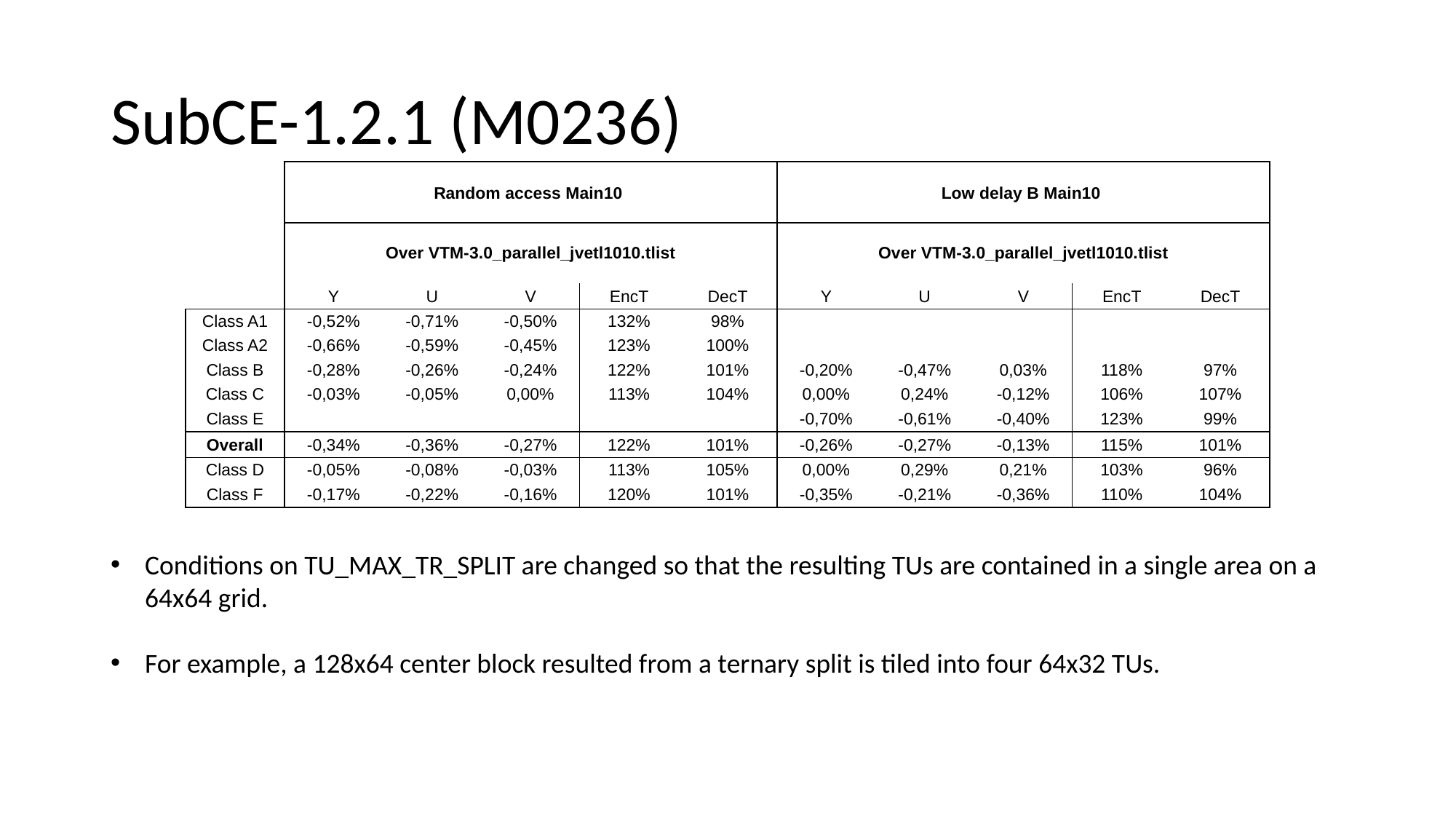

# SubCE-1.2.1 (M0236)
|  | Random access Main10 |  |  |  |  | Low delay B Main10 |  |  |  |  |
| --- | --- | --- | --- | --- | --- | --- | --- | --- | --- | --- |
|  | Over VTM-3.0\_parallel\_jvetl1010.tlist |  |  |  |  | Over VTM-3.0\_parallel\_jvetl1010.tlist |  |  |  |  |
|  | Y | U | V | EncT | DecT | Y | U | V | EncT | DecT |
| Class A1 | -0,52% | -0,71% | -0,50% | 132% | 98% |  |  |  |  |  |
| Class A2 | -0,66% | -0,59% | -0,45% | 123% | 100% |  |  |  |  |  |
| Class B | -0,28% | -0,26% | -0,24% | 122% | 101% | -0,20% | -0,47% | 0,03% | 118% | 97% |
| Class C | -0,03% | -0,05% | 0,00% | 113% | 104% | 0,00% | 0,24% | -0,12% | 106% | 107% |
| Class E |  |  |  |  |  | -0,70% | -0,61% | -0,40% | 123% | 99% |
| Overall | -0,34% | -0,36% | -0,27% | 122% | 101% | -0,26% | -0,27% | -0,13% | 115% | 101% |
| Class D | -0,05% | -0,08% | -0,03% | 113% | 105% | 0,00% | 0,29% | 0,21% | 103% | 96% |
| Class F | -0,17% | -0,22% | -0,16% | 120% | 101% | -0,35% | -0,21% | -0,36% | 110% | 104% |

Conditions on TU_MAX_TR_SPLIT are changed so that the resulting TUs are contained in a single area on a 64x64 grid.
For example, a 128x64 center block resulted from a ternary split is tiled into four 64x32 TUs.